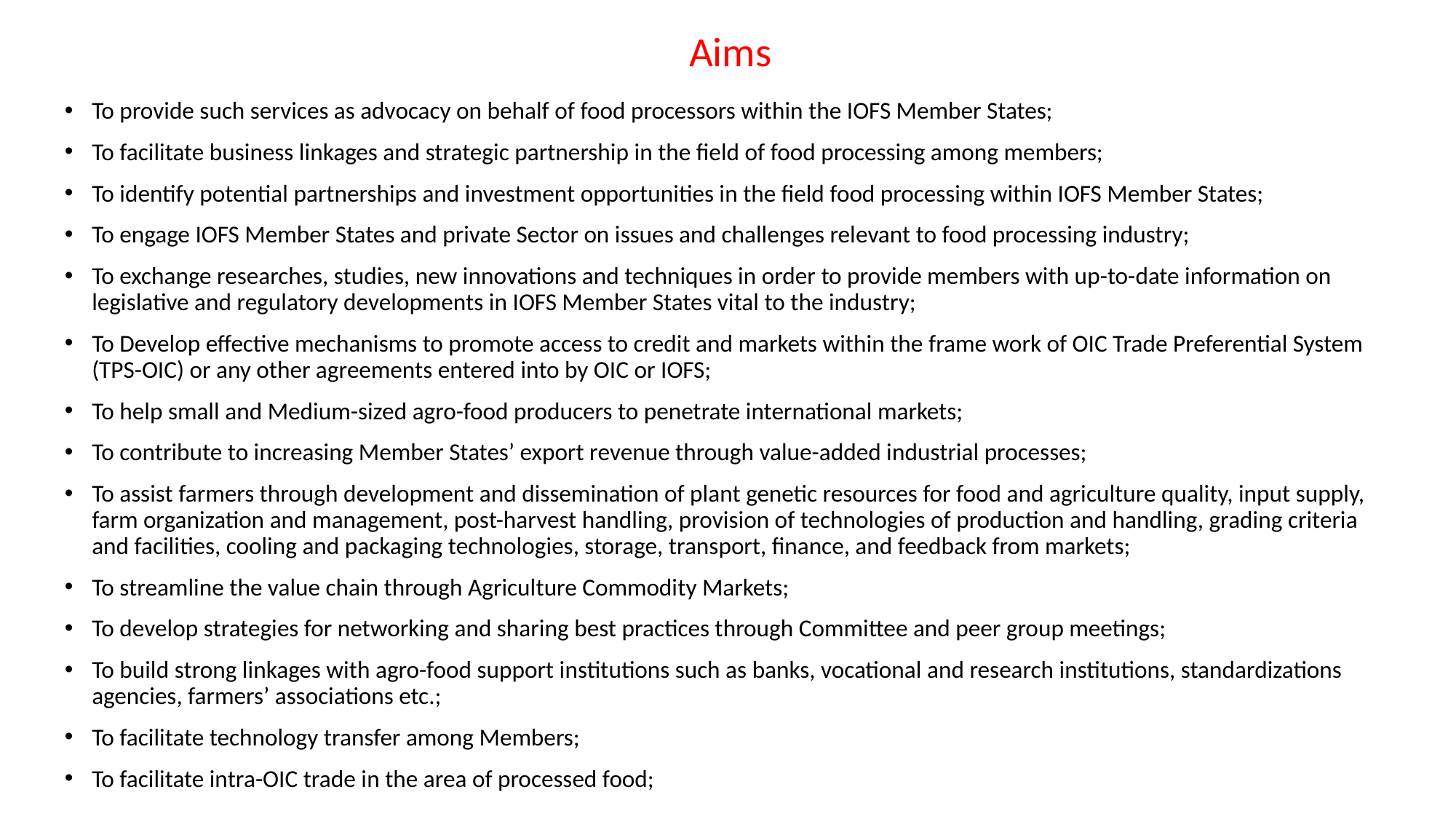

# Aims
To provide such services as advocacy on behalf of food processors within the IOFS Member States;
To facilitate business linkages and strategic partnership in the field of food processing among members;
To identify potential partnerships and investment opportunities in the field food processing within IOFS Member States;
To engage IOFS Member States and private Sector on issues and challenges relevant to food processing industry;
To exchange researches, studies, new innovations and techniques in order to provide members with up-to-date information on legislative and regulatory developments in IOFS Member States vital to the industry;
To Develop effective mechanisms to promote access to credit and markets within the frame work of OIC Trade Preferential System (TPS-OIC) or any other agreements entered into by OIC or IOFS;
To help small and Medium-sized agro-food producers to penetrate international markets;
To contribute to increasing Member States’ export revenue through value-added industrial processes;
To assist farmers through development and dissemination of plant genetic resources for food and agriculture quality, input supply, farm organization and management, post-harvest handling, provision of technologies of production and handling, grading criteria and facilities, cooling and packaging technologies, storage, transport, finance, and feedback from markets;
To streamline the value chain through Agriculture Commodity Markets;
To develop strategies for networking and sharing best practices through Committee and peer group meetings;
To build strong linkages with agro-food support institutions such as banks, vocational and research institutions, standardizations agencies, farmers’ associations etc.;
To facilitate technology transfer among Members;
To facilitate intra-OIC trade in the area of processed food;